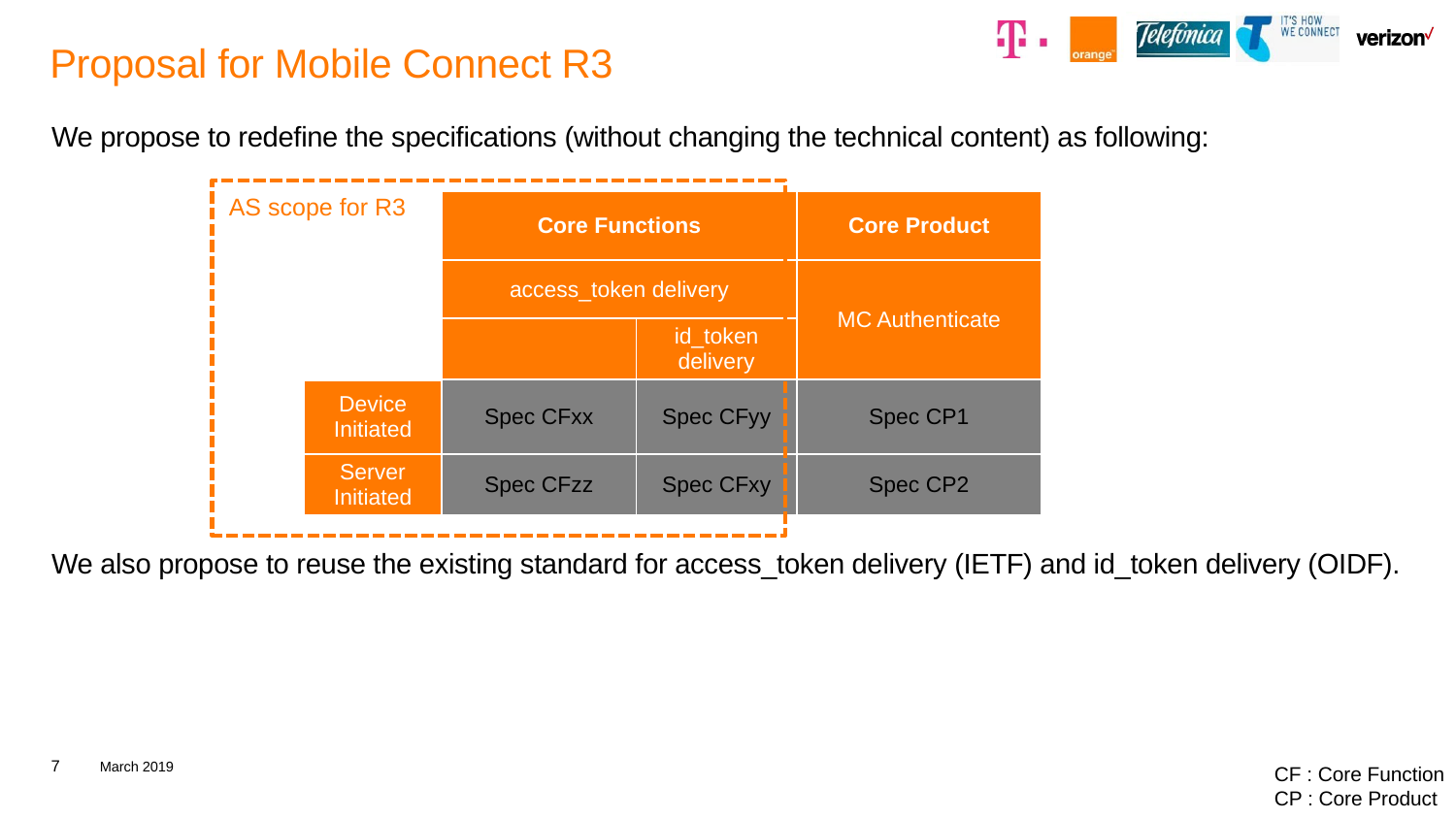

# Proposal for Mobile Connect R3
We propose to redefine the specifications (without changing the technical content) as following:

We also propose to reuse the existing standard for access_token delivery (IETF) and id_token delivery (OIDF).

|  | Core Functions |  | Core Product |
| --- | --- | --- | --- |
|  | access\_token delivery |  | MC Authenticate |
|  |  | id\_token delivery |  |
| Device Initiated | Spec CFxx | Spec CFyy | Spec CP1 |
| Server Initiated | Spec CFzz | Spec CFxy | Spec CP2 |
AS scope for R3
CF : Core Function
CP : Core Product